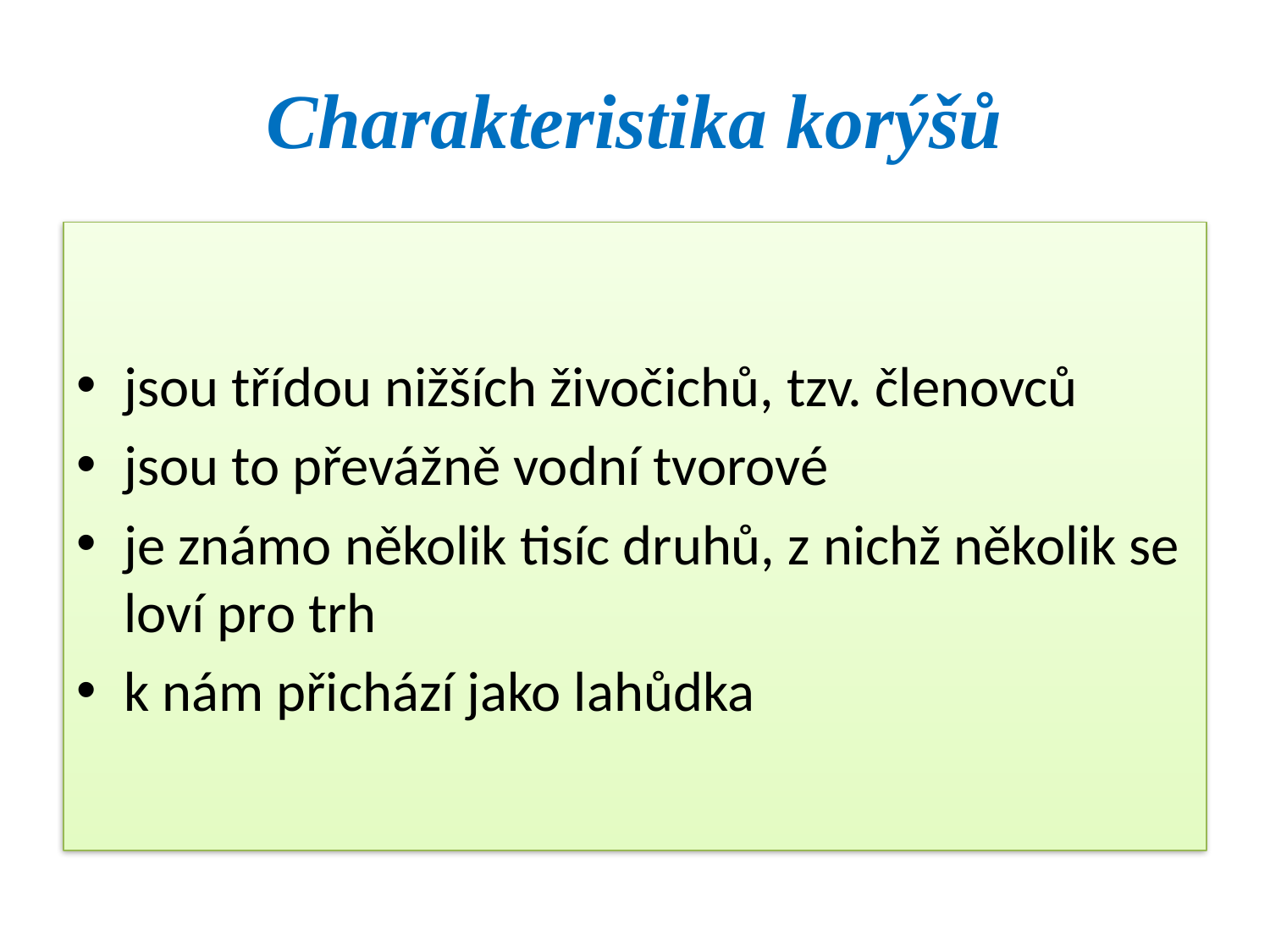

# Charakteristika korýšů
jsou třídou nižších živočichů, tzv. členovců
jsou to převážně vodní tvorové
je známo několik tisíc druhů, z nichž několik se loví pro trh
k nám přichází jako lahůdka